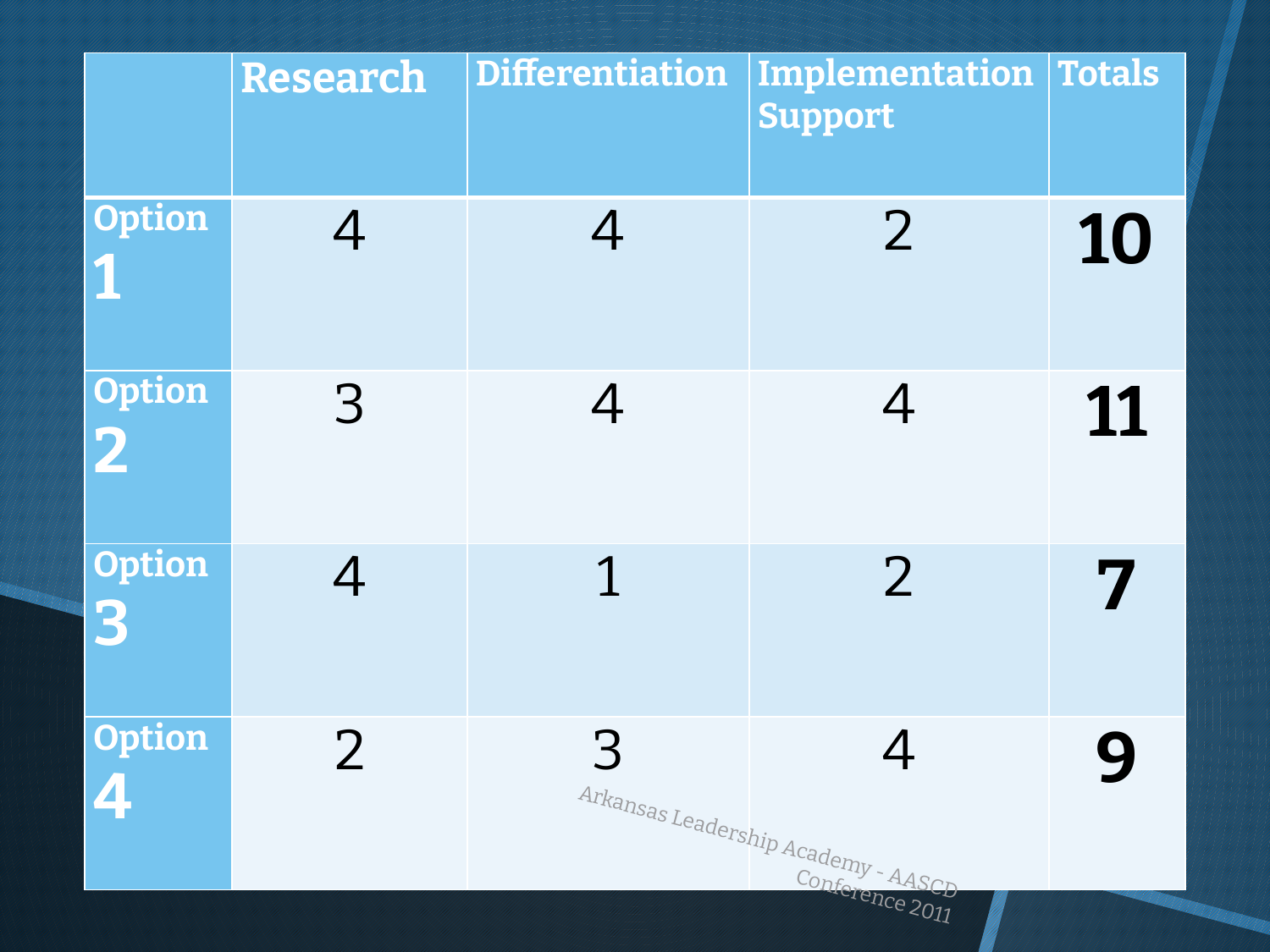

|  | Research | Differentiation | Implementation Support | Totals |
| --- | --- | --- | --- | --- |
| Option 1 | 4 | 4 | 2 | 10 |
| Option 2 | 3 | 4 | 4 | 11 |
| Option 3 | 4 | 1 | 2 | 7 |
| Option 4 | 2 | 3 | 4 | 9 |
Arkansas Leadership Academy - AASCD Conference 2011